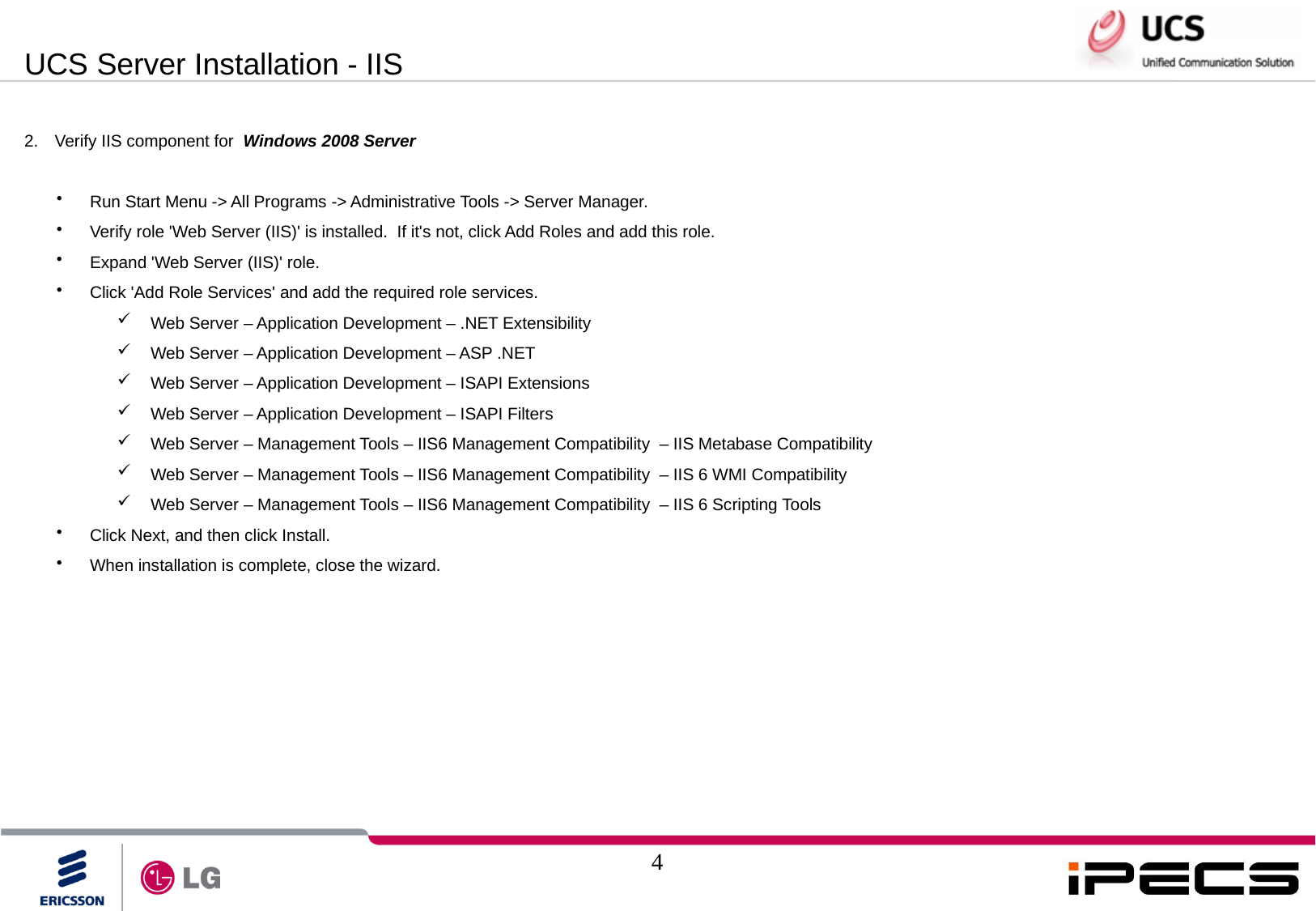

UCS Server Installation - IIS
Verify IIS component for  Windows 2008 Server

 Run Start Menu -> All Programs -> Administrative Tools -> Server Manager.
 Verify role 'Web Server (IIS)' is installed.  If it's not, click Add Roles and add this role.
 Expand 'Web Server (IIS)' role.
 Click 'Add Role Services' and add the required role services.
 Web Server – Application Development – .NET Extensibility
 Web Server – Application Development – ASP .NET
 Web Server – Application Development – ISAPI Extensions
 Web Server – Application Development – ISAPI Filters
 Web Server – Management Tools – IIS6 Management Compatibility  – IIS Metabase Compatibility
 Web Server – Management Tools – IIS6 Management Compatibility  – IIS 6 WMI Compatibility
 Web Server – Management Tools – IIS6 Management Compatibility  – IIS 6 Scripting Tools
 Click Next, and then click Install.
 When installation is complete, close the wizard.

4